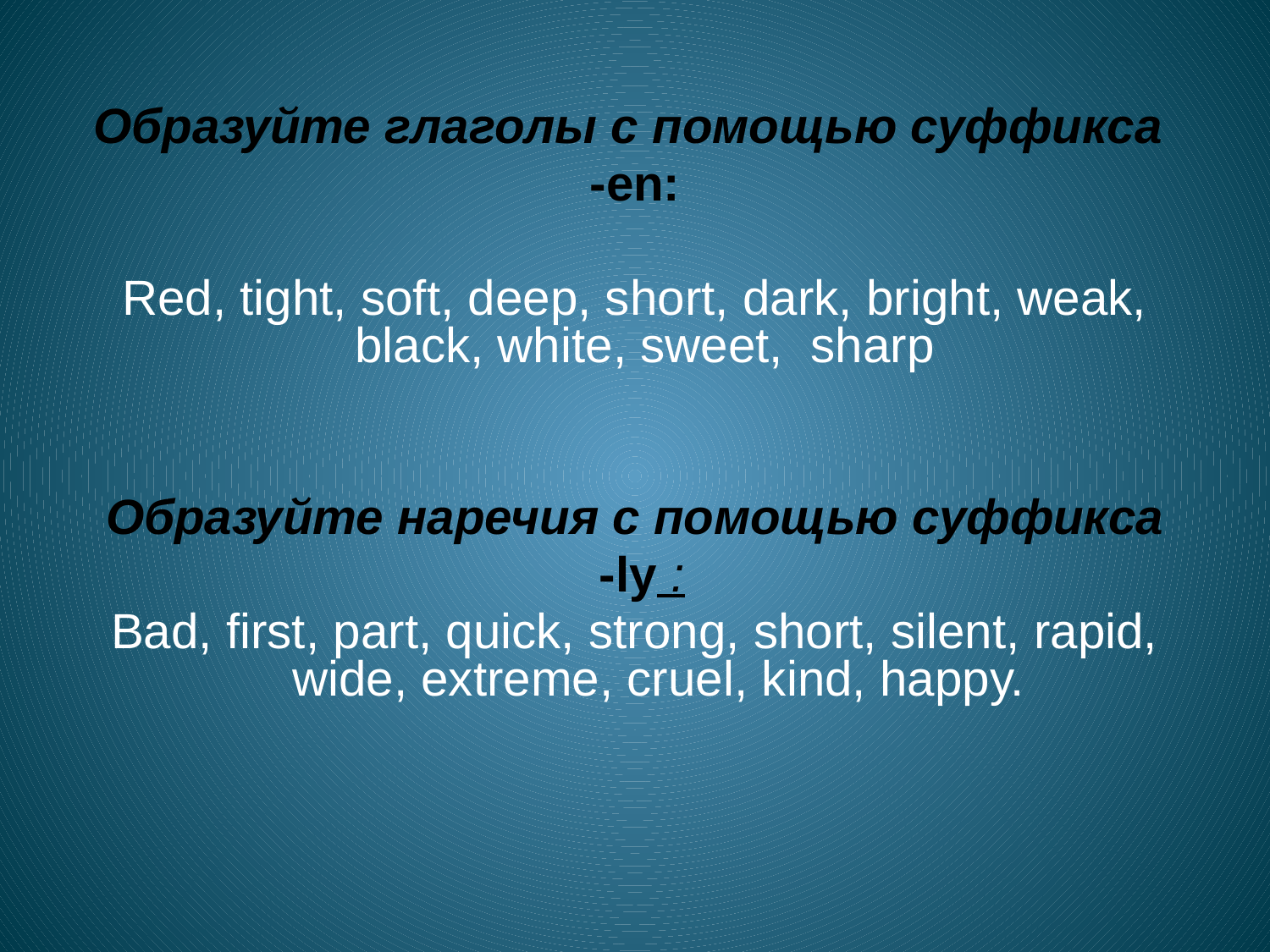

Образуйте глаголы с помощью суффикса
-en:

Red, tight, soft, deep, short, dark, bright, weak, black, white, sweet,  sharp

Образуйте наречия с помощью суффикса
 -lу :
Bad, first, part, quick, strong, short, silent, rapid, wide, extreme, cruel, kind, happy.